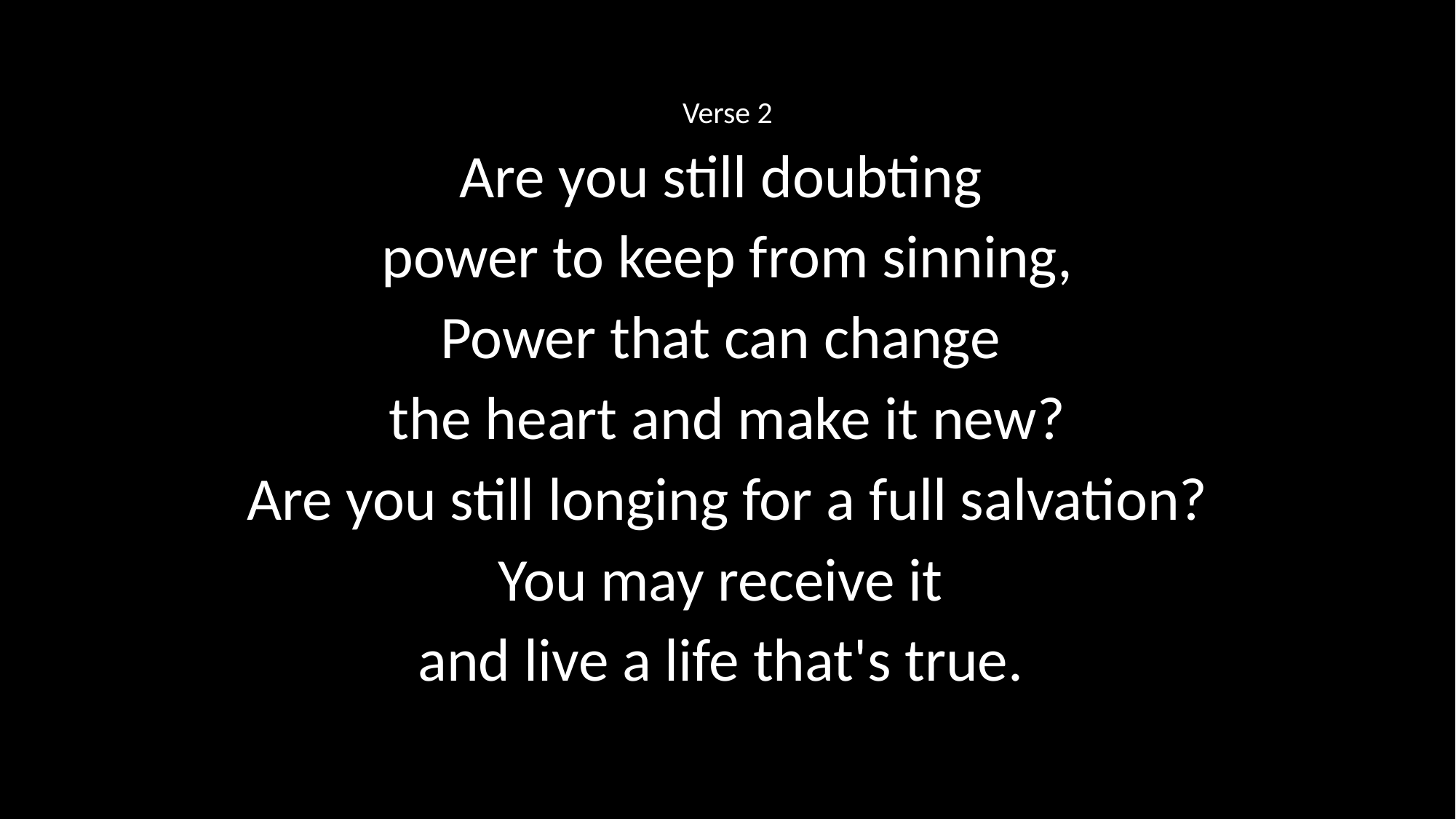

Verse 2
Are you still doubting
power to keep from sinning,
Power that can change
the heart and make it new?
Are you still longing for a full salvation?
You may receive it
and live a life that's true.